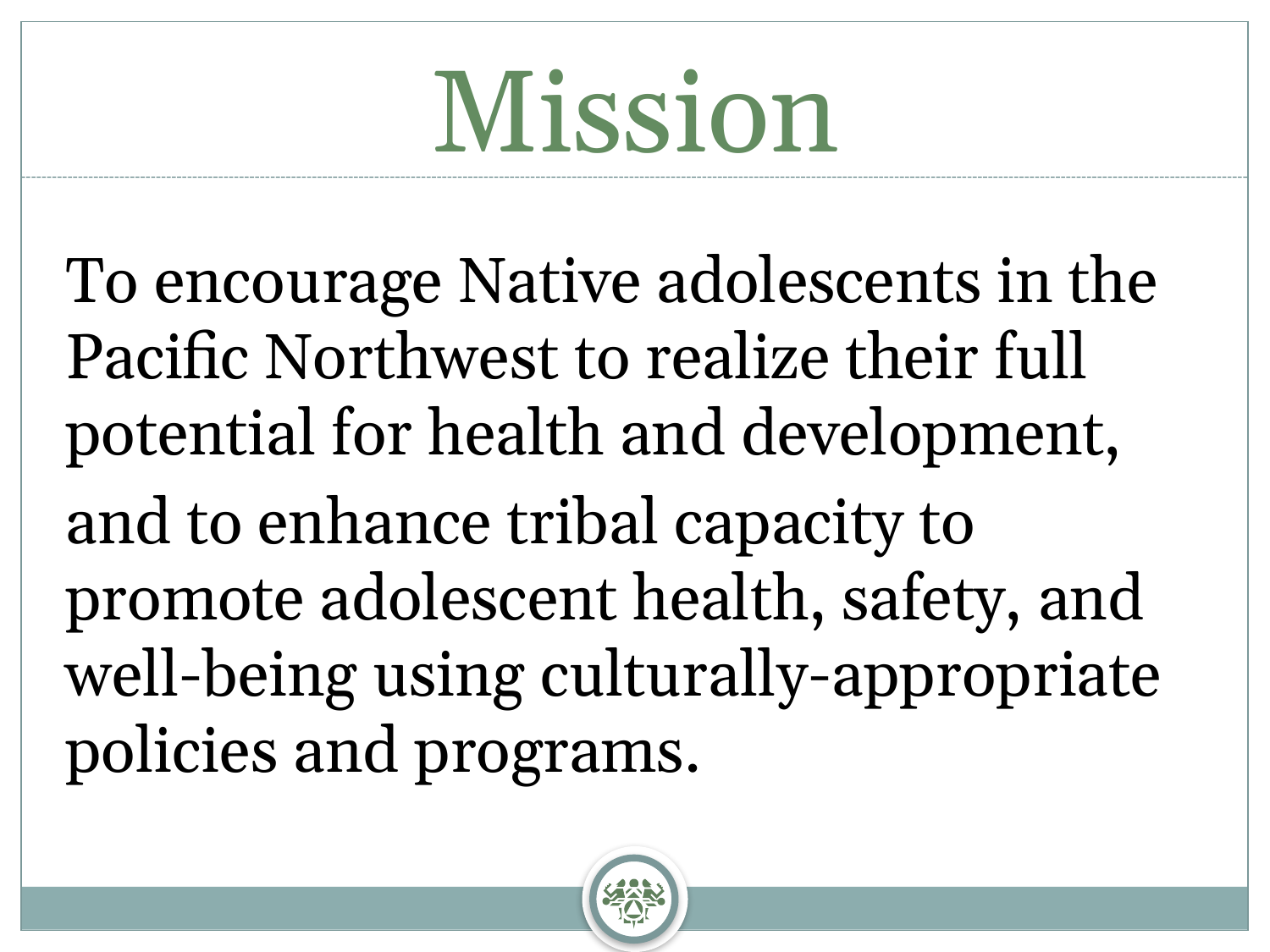

# Mission
To encourage Native adolescents in the Pacific Northwest to realize their full potential for health and development,
and to enhance tribal capacity to promote adolescent health, safety, and well-being using culturally-appropriate policies and programs.